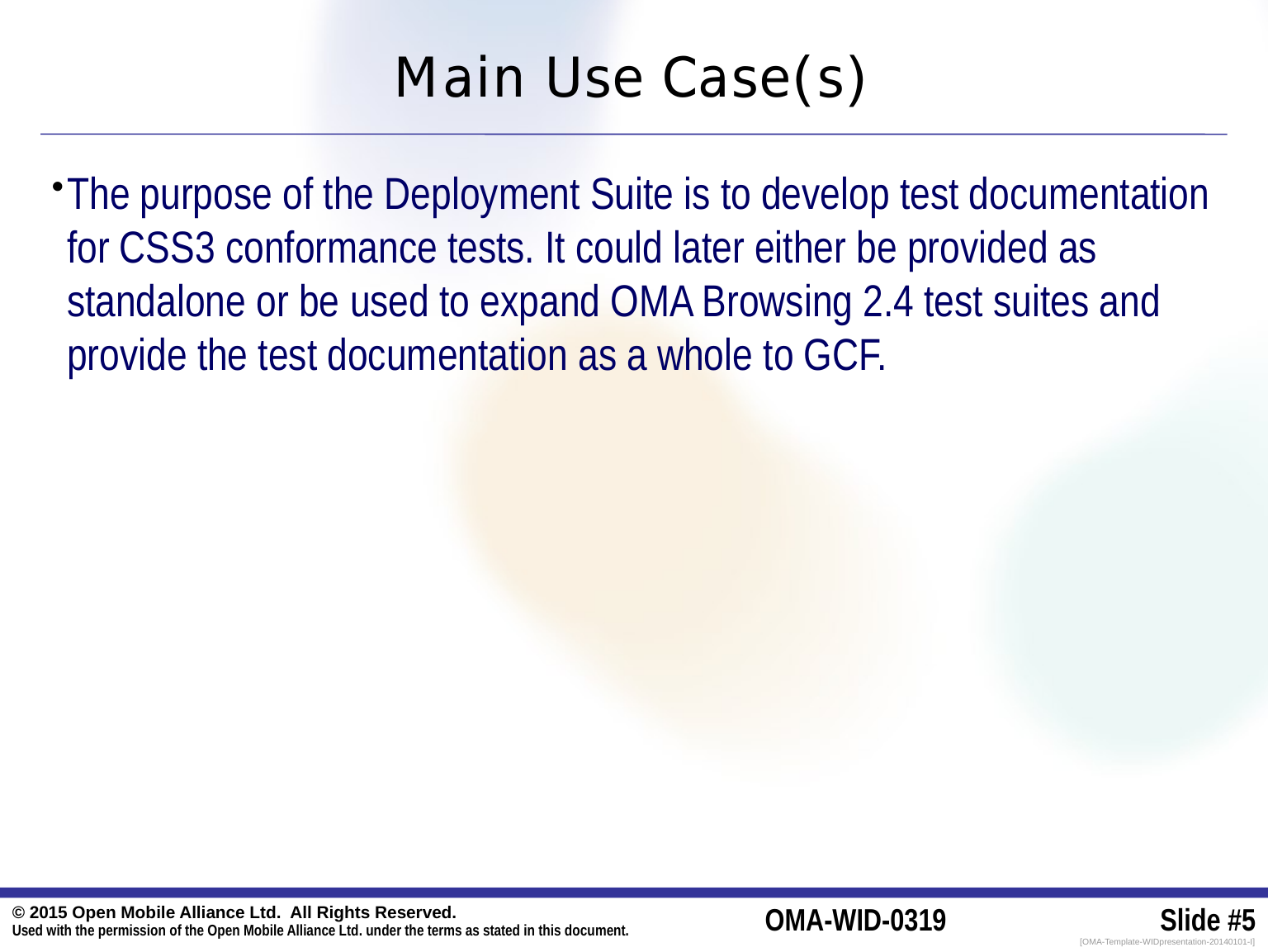

# Main Use Case(s)
The purpose of the Deployment Suite is to develop test documentation for CSS3 conformance tests. It could later either be provided as standalone or be used to expand OMA Browsing 2.4 test suites and provide the test documentation as a whole to GCF.